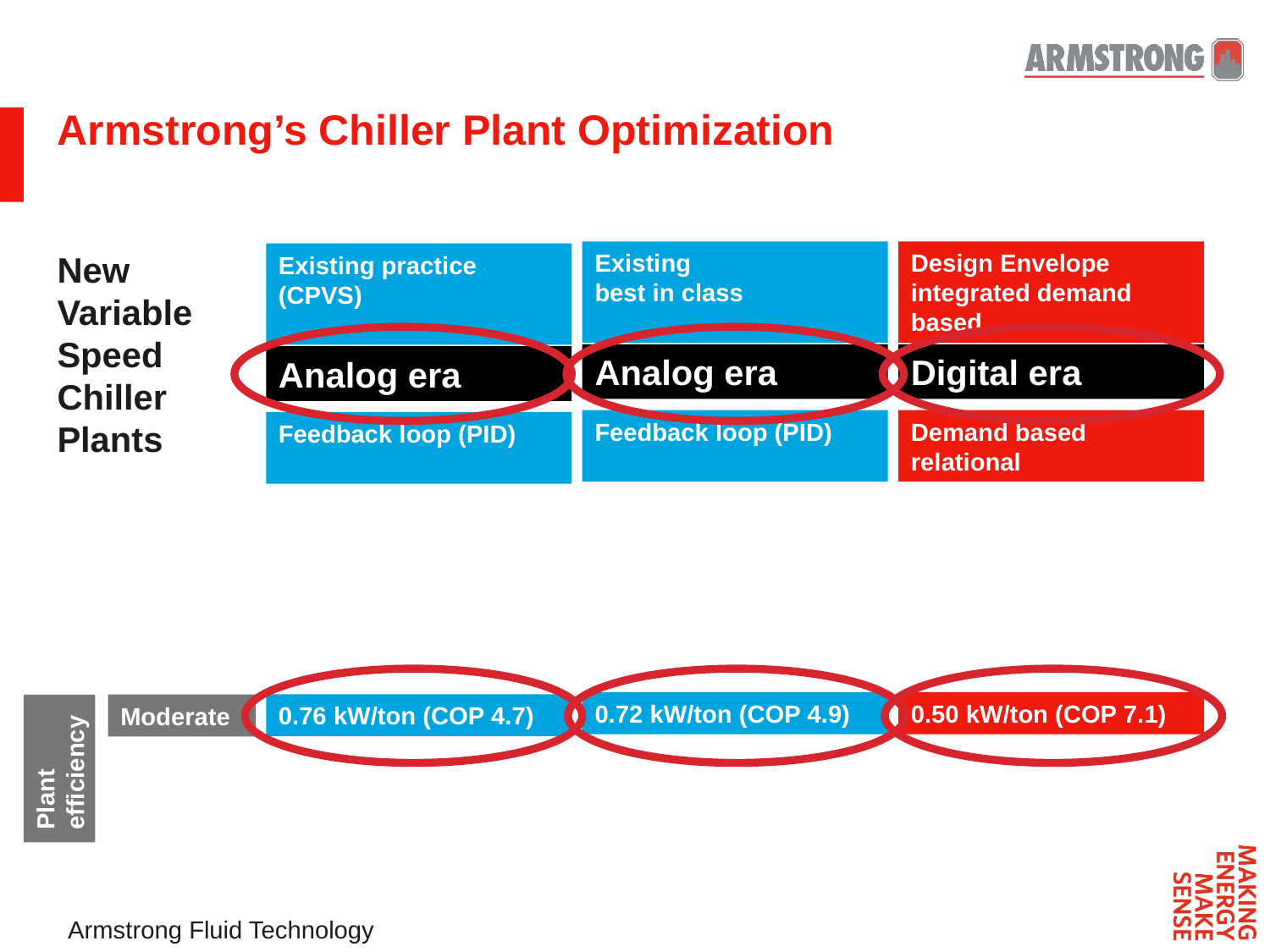

Armstrong’s Chiller Plant Optimization
New Variable Speed Chiller Plants
Existing
best in class
Design Envelope integrated demand based
Existing practice
(CPVS)

Analog era
Digital era
Analog era
Feedback loop (PID)
Demand based relational
Feedback loop (PID)

0.72 kW/ton (COP 4.9)
0.50 kW/ton (COP 7.1)
0.76 kW/ton (COP 4.7)
Moderate
Plant efficiency